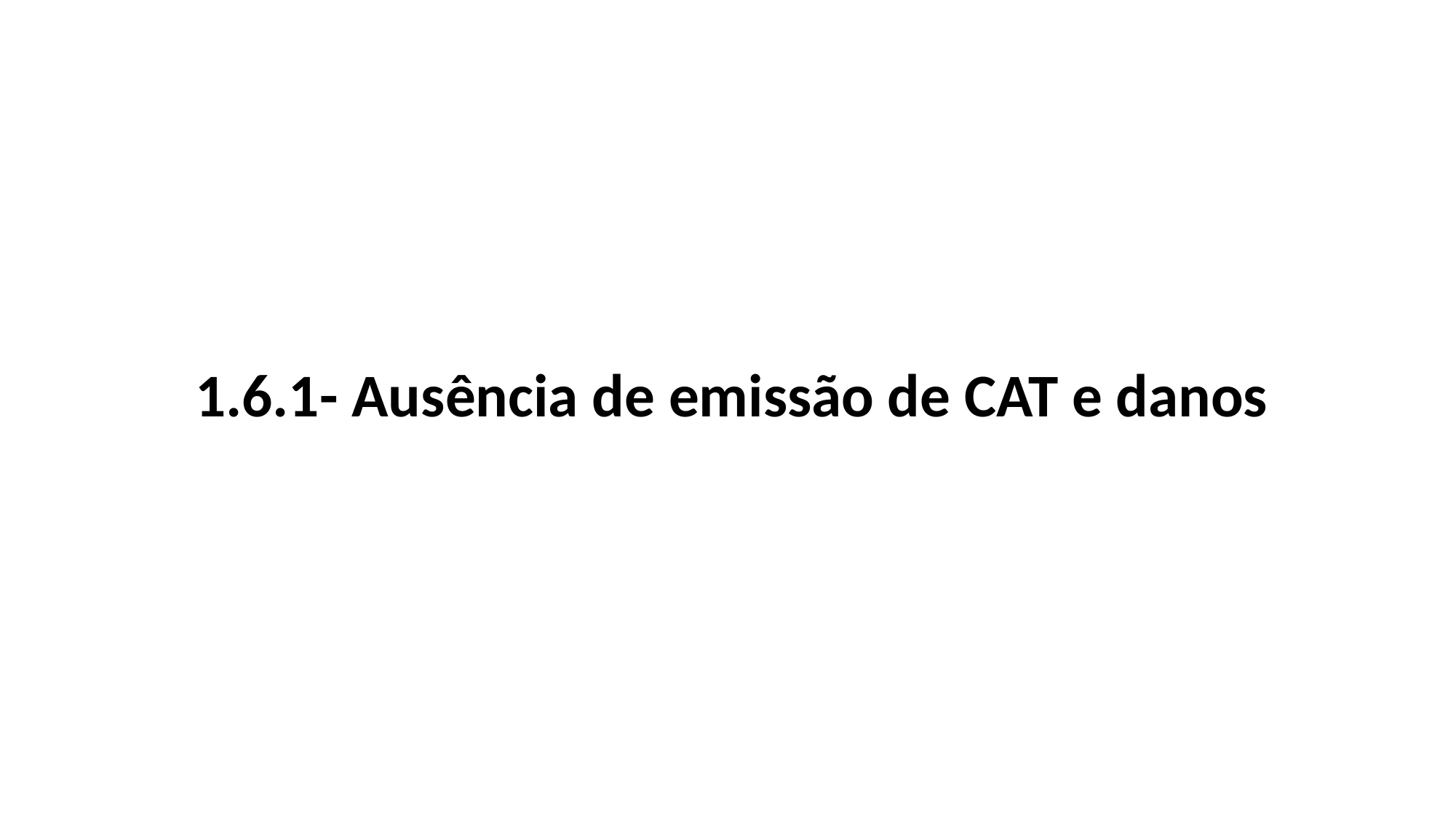

1.6.1- Ausência de emissão de CAT e danos